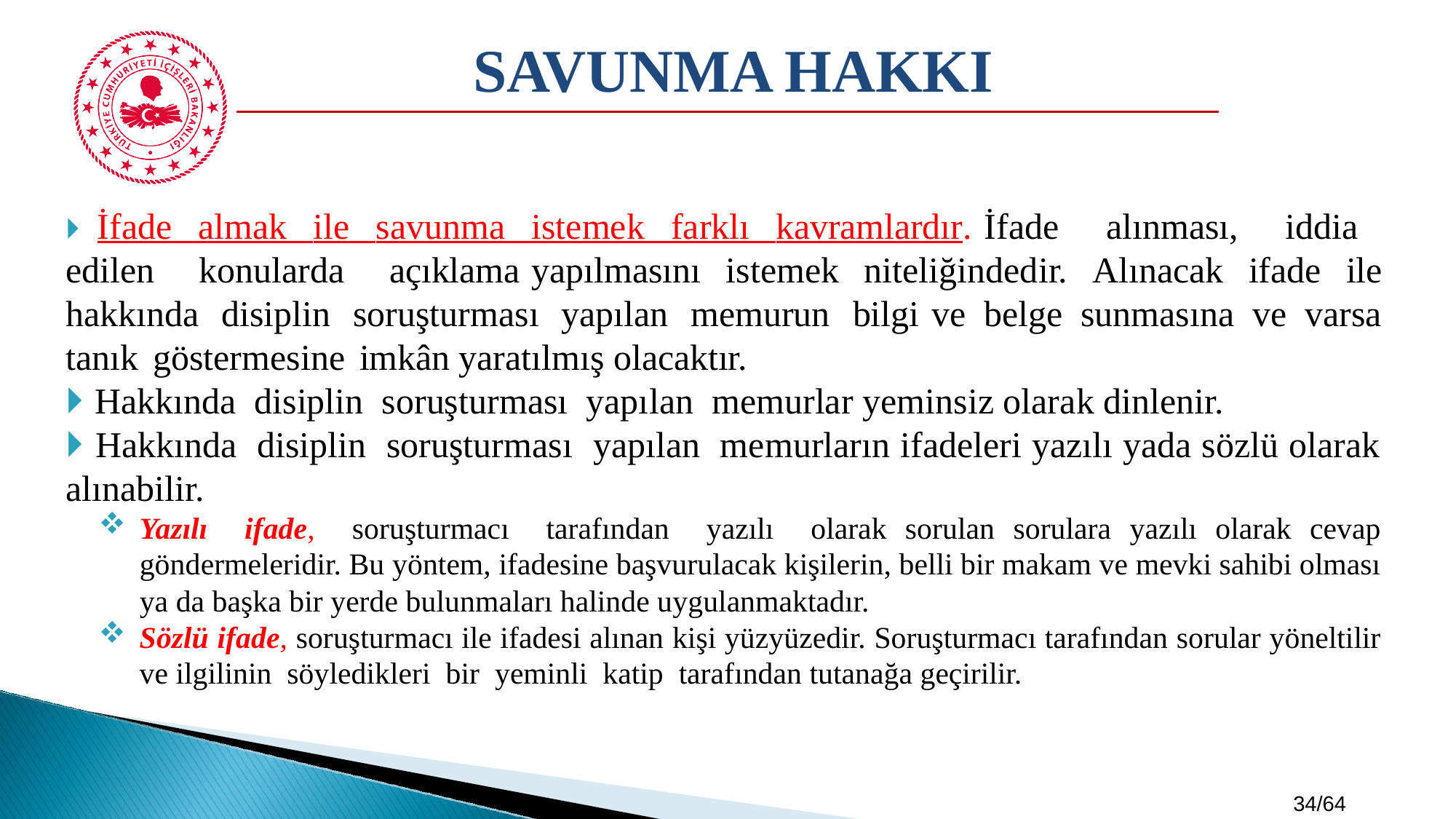

SAVUNMA HAKKI
🞂​ İfade  almak  ile  savunma  istemek  farklı  kavramlardır. İfade  alınması,  iddia  edilen  konularda   açıklama yapılmasını  istemek  niteliğindedir.  Alınacak  ifade  ile hakkında disiplin soruşturması yapılan memurun bilgi ve belge sunmasına ve varsa tanık göstermesine imkân yaratılmış olacaktır.
🞂 Hakkında  disiplin  soruşturması  yapılan  memurlar yeminsiz olarak dinlenir.
🞂​ Hakkında  disiplin  soruşturması  yapılan  memurların ifadeleri yazılı yada sözlü olarak alınabilir.
Yazılı  ifade,  soruşturmacı  tarafından  yazılı  olarak sorulan sorulara yazılı olarak cevap göndermeleridir. Bu yöntem, ifadesine başvurulacak kişilerin, belli bir makam ve mevki sahibi olması ya da başka bir yerde bulunmaları halinde uygulanmaktadır.
Sözlü ifade, soruşturmacı ile ifadesi alınan kişi yüzyüzedir. Soruşturmacı tarafından sorular yöneltilir ve ilgilinin  söyledikleri  bir  yeminli  katip  tarafından tutanağa geçirilir.